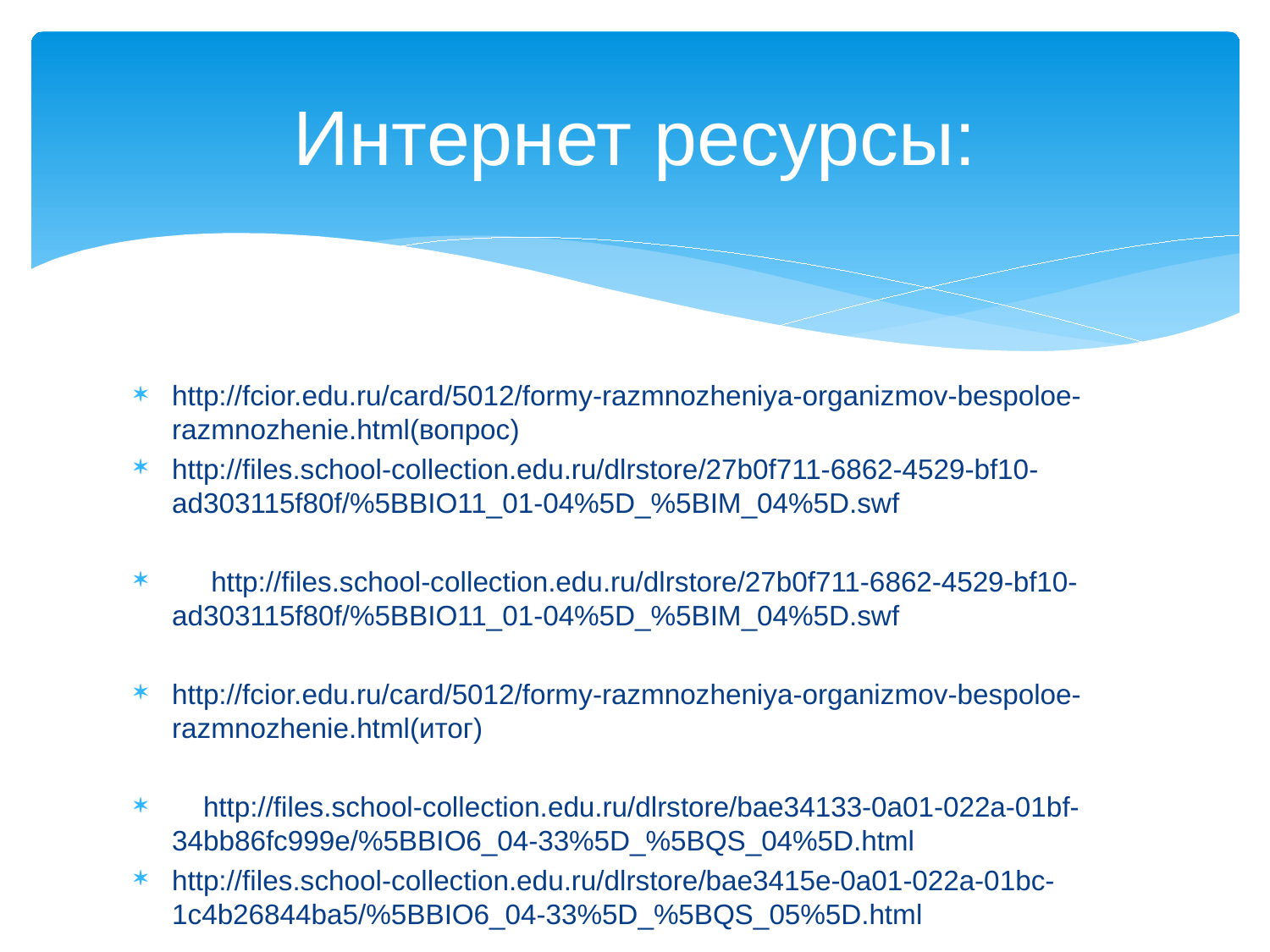

# Интернет ресурсы:
http://fcior.edu.ru/card/5012/formy-razmnozheniya-organizmov-bespoloe-razmnozhenie.html(вопрос)
http://files.school-collection.edu.ru/dlrstore/27b0f711-6862-4529-bf10-ad303115f80f/%5BBIO11_01-04%5D_%5BIM_04%5D.swf

     http://files.school-collection.edu.ru/dlrstore/27b0f711-6862-4529-bf10-ad303115f80f/%5BBIO11_01-04%5D_%5BIM_04%5D.swf

http://fcior.edu.ru/card/5012/formy-razmnozheniya-organizmov-bespoloe-razmnozhenie.html(итог)

    http://files.school-collection.edu.ru/dlrstore/bae34133-0a01-022a-01bf-34bb86fc999e/%5BBIO6_04-33%5D_%5BQS_04%5D.html
http://files.school-collection.edu.ru/dlrstore/bae3415e-0a01-022a-01bc-1c4b26844ba5/%5BBIO6_04-33%5D_%5BQS_05%5D.html